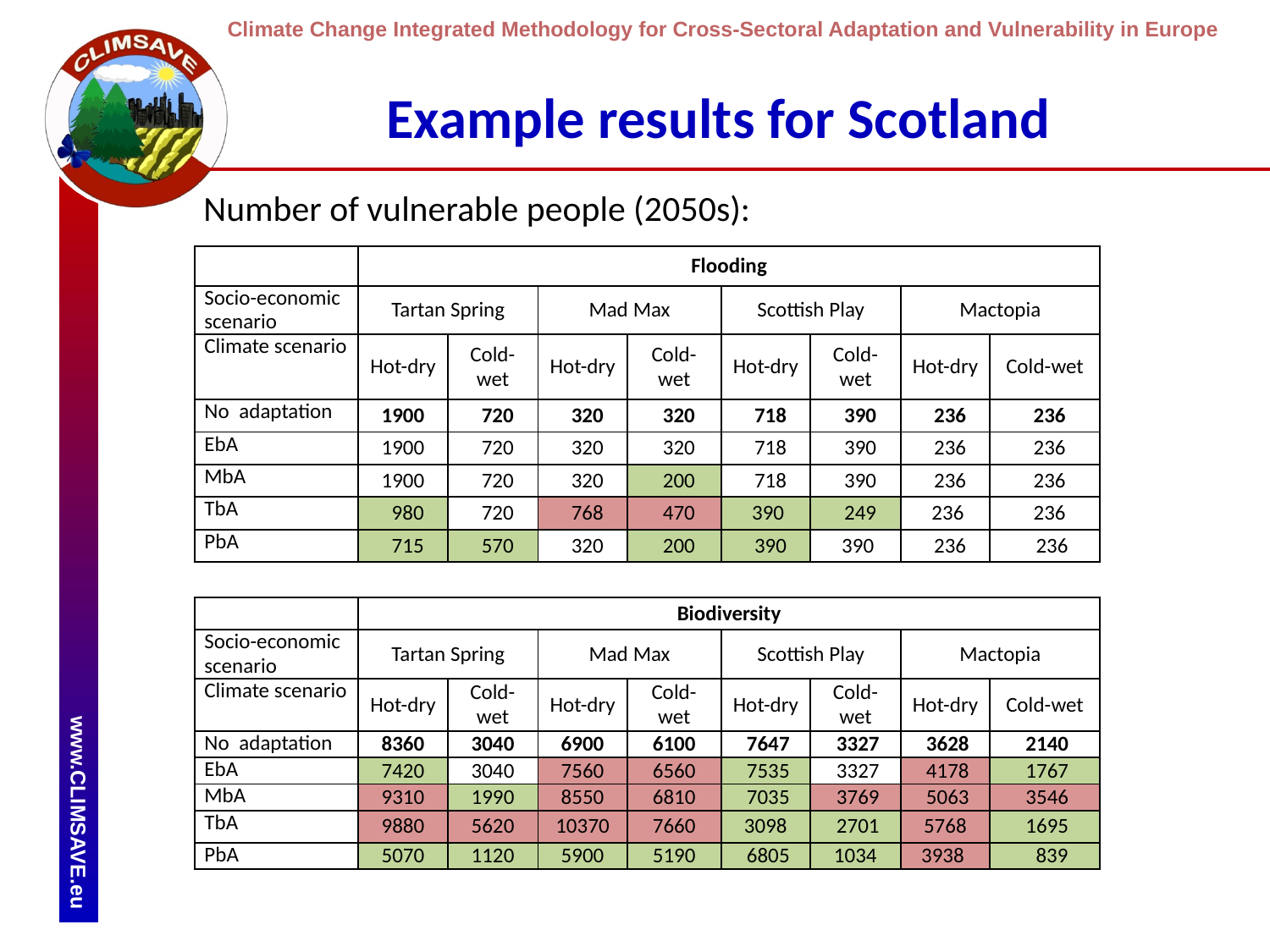

# Example results for Scotland
Number of vulnerable people (2050s):
|  | Flooding |  |  |  |  |  |  |  |
| --- | --- | --- | --- | --- | --- | --- | --- | --- |
| Socio-economic scenario | Tartan Spring |  | Mad Max |  | Scottish Play |  | Mactopia |  |
| Climate scenario | Hot-dry | Cold-wet | Hot-dry | Cold-wet | Hot-dry | Cold-wet | Hot-dry | Cold-wet |
| No adaptation | 1900 | 720 | 320 | 320 | 718 | 390 | 236 | 236 |
| EbA | 1900 | 720 | 320 | 320 | 718 | 390 | 236 | 236 |
| MbA | 1900 | 720 | 320 | 200 | 718 | 390 | 236 | 236 |
| TbA | 980 | 720 | 768 | 470 | 390 | 249 | 236 | 236 |
| PbA | 715 | 570 | 320 | 200 | 390 | 390 | 236 | 236 |

|  | Biodiversity |  |  |  |  |  |  |  |
| --- | --- | --- | --- | --- | --- | --- | --- | --- |
| Socio-economic scenario | Tartan Spring |  | Mad Max |  | Scottish Play |  | Mactopia |  |
| Climate scenario | Hot-dry | Cold-wet | Hot-dry | Cold-wet | Hot-dry | Cold-wet | Hot-dry | Cold-wet |
| No adaptation | 8360 | 3040 | 6900 | 6100 | 7647 | 3327 | 3628 | 2140 |
| EbA | 7420 | 3040 | 7560 | 6560 | 7535 | 3327 | 4178 | 1767 |
| MbA | 9310 | 1990 | 8550 | 6810 | 7035 | 3769 | 5063 | 3546 |
| TbA | 9880 | 5620 | 10370 | 7660 | 3098 | 2701 | 5768 | 1695 |
| PbA | 5070 | 1120 | 5900 | 5190 | 6805 | 1034 | 3938 | 839 |